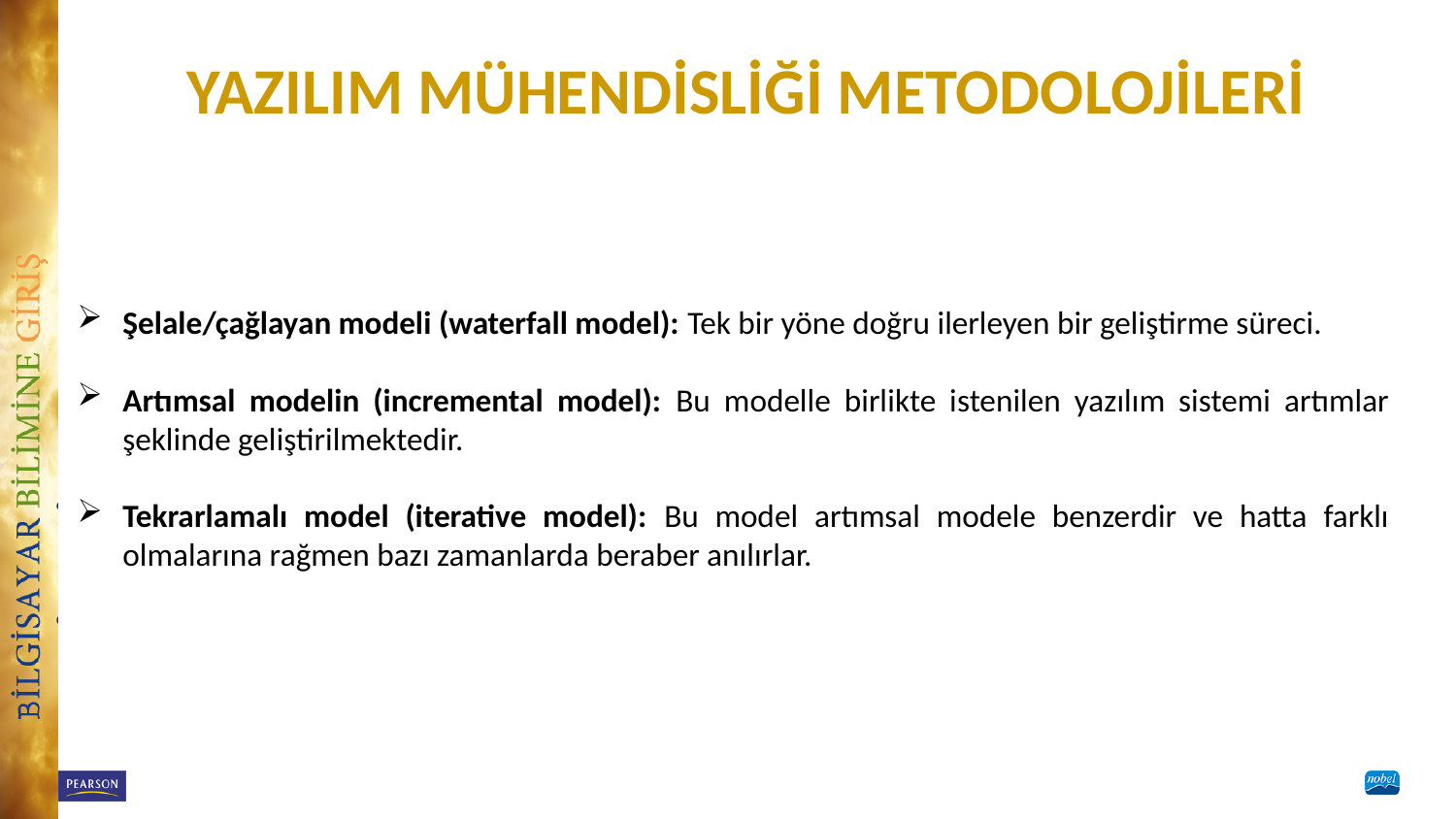

# YAZILIM MÜHENDİSLİĞİ METODOLOJİLERİ
Şelale/çağlayan modeli (waterfall model): Tek bir yöne doğru ilerleyen bir geliştirme süreci.

Artımsal modelin (incremental model): Bu modelle birlikte istenilen yazılım sistemi artımlar şeklinde geliştirilmektedir.

Tekrarlamalı model (iterative model): Bu model artımsal modele benzerdir ve hatta farklı olmalarına rağmen bazı zamanlarda beraber anılırlar.